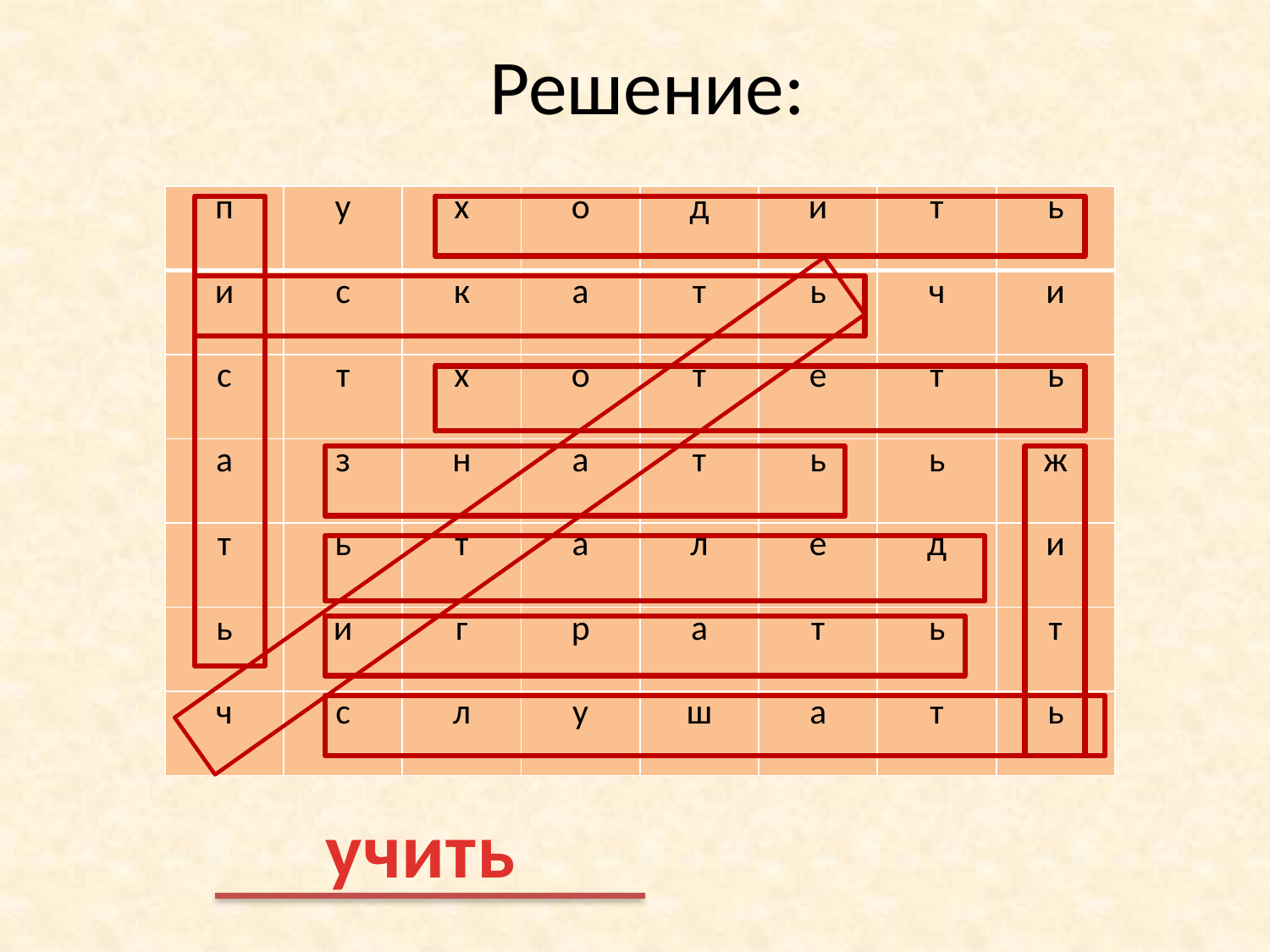

Решение:
| п | у | х | о | д | и | т | ь |
| --- | --- | --- | --- | --- | --- | --- | --- |
| и | с | к | а | т | ь | ч | и |
| с | т | х | о | т | е | т | ь |
| а | з | н | а | т | ь | ь | ж |
| т | ь | т | а | л | е | д | и |
| ь | и | г | р | а | т | ь | т |
| ч | с | л | у | ш | а | т | ь |

учить